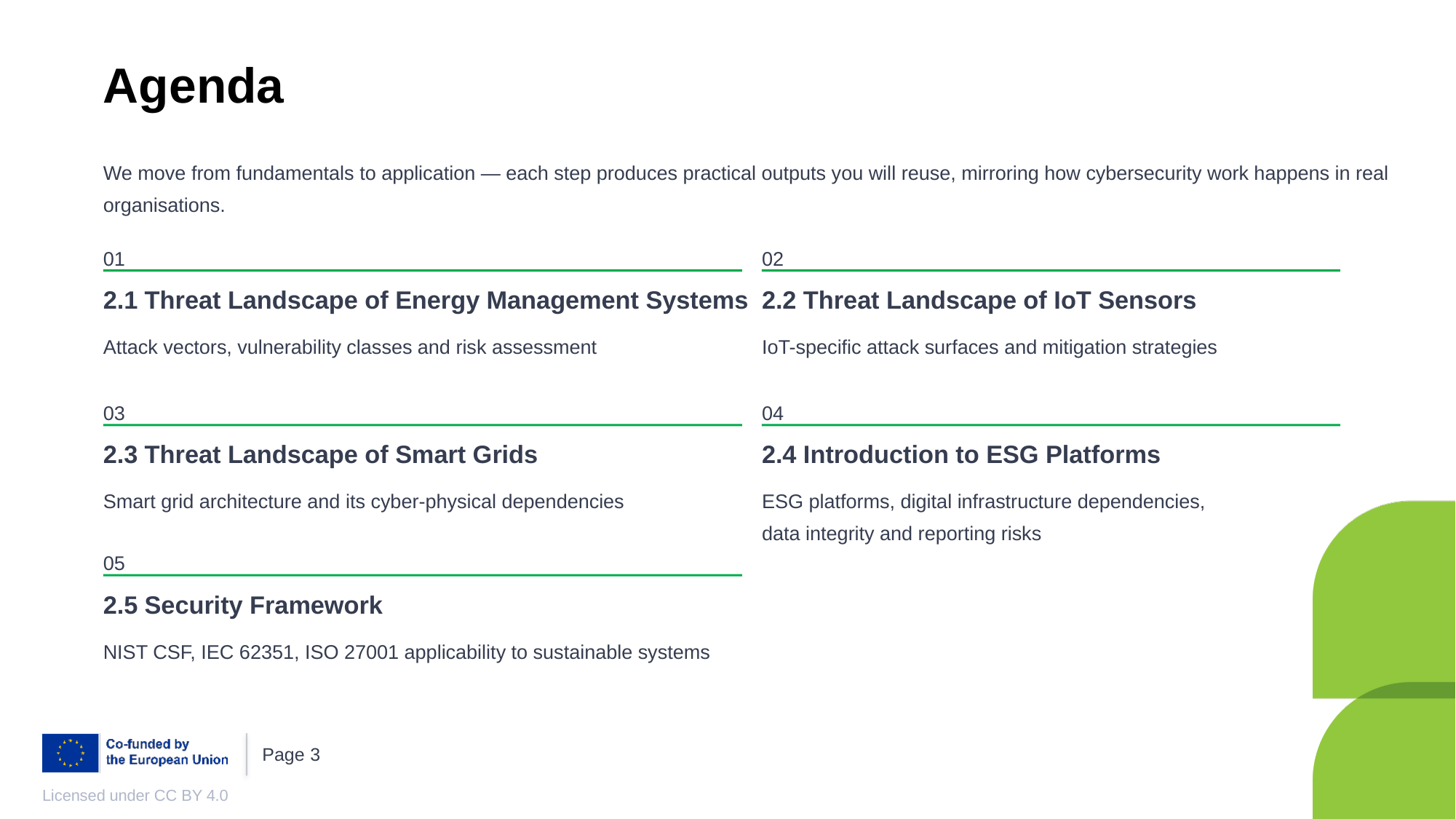

Agenda
We move from fundamentals to application — each step produces practical outputs you will reuse, mirroring how cybersecurity work happens in real organisations.
01
02

2.1 Threat Landscape of Energy Management Systems
2.2 Threat Landscape of IoT Sensors
Attack vectors, vulnerability classes and risk assessment
IoT-specific attack surfaces and mitigation strategies
03
04

2.3 Threat Landscape of Smart Grids
2.4 Introduction to ESG Platforms
Smart grid architecture and its cyber-physical dependencies
ESG platforms, digital infrastructure dependencies,
data integrity and reporting risks
05

2.5 Security Framework
NIST CSF, IEC 62351, ISO 27001 applicability to sustainable systems